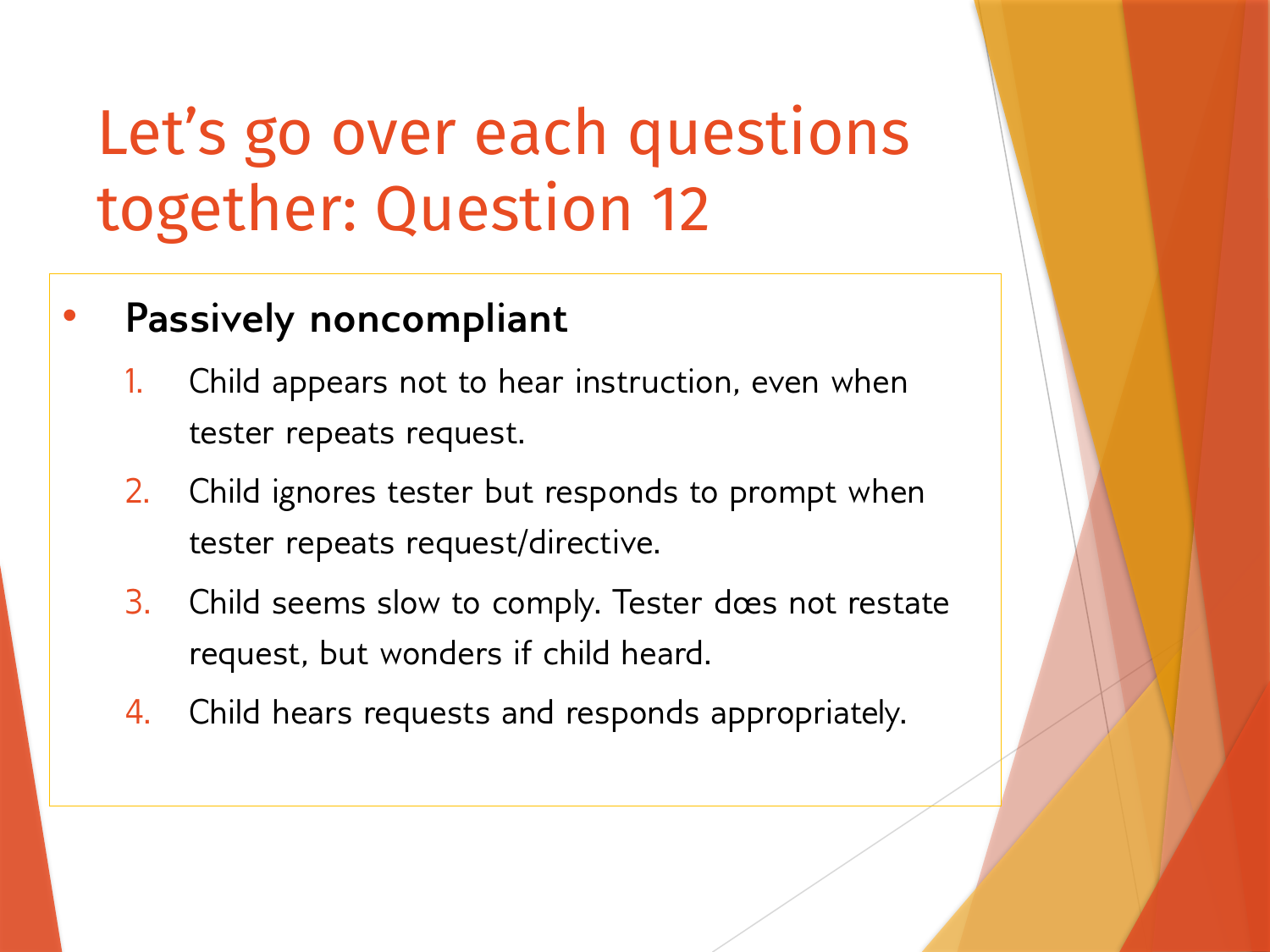

# Let’s go over each questions together: Question 12
Passively noncompliant
Child appears not to hear instruction, even when tester repeats request.
Child ignores tester but responds to prompt when tester repeats request/directive.
Child seems slow to comply. Tester does not restate request, but wonders if child heard.
Child hears requests and responds appropriately.